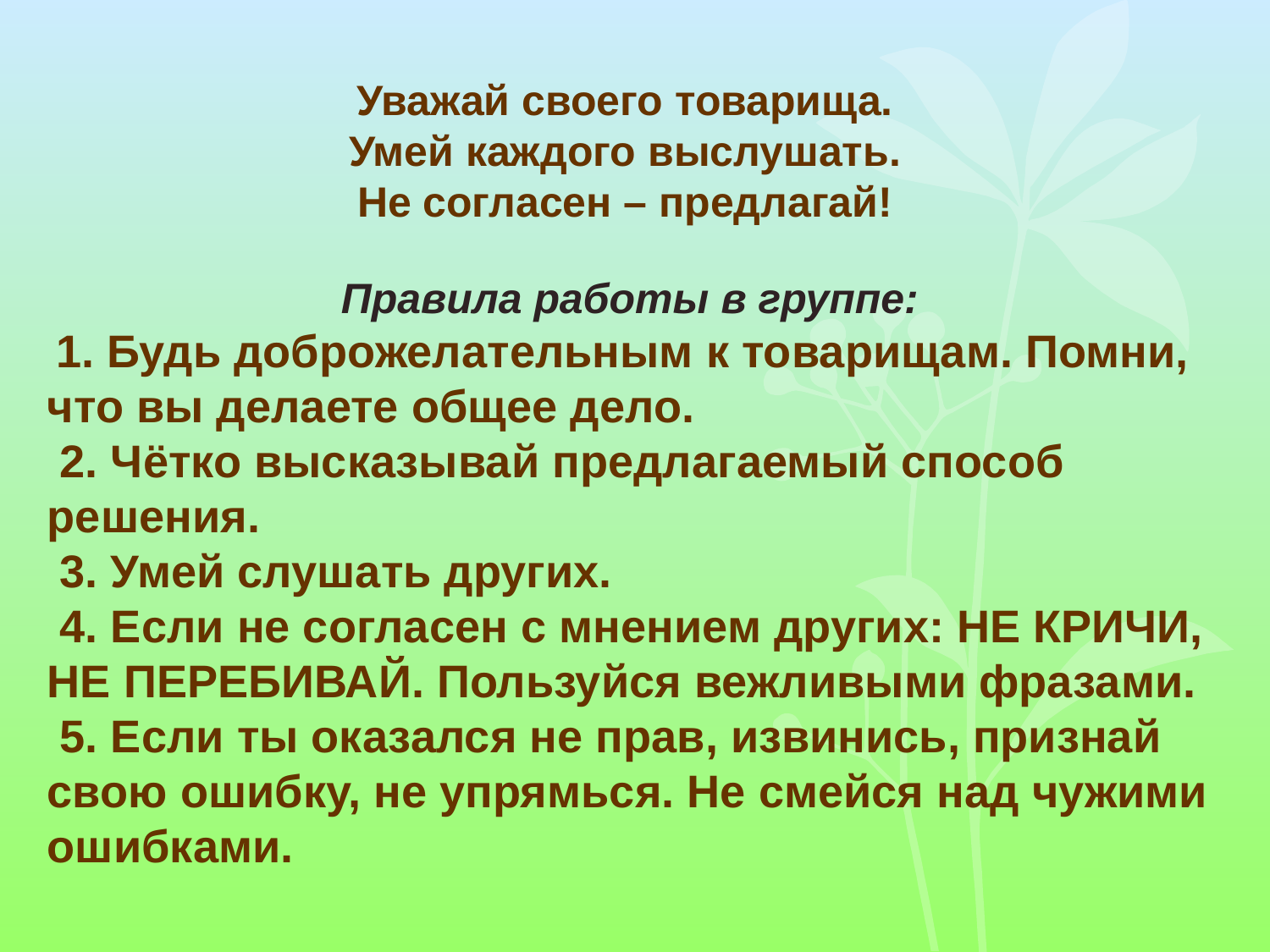

Уважай своего товарища.
Умей каждого выслушать.
Не согласен – предлагай!
Правила работы в группе:
 1. Будь доброжелательным к товарищам. Помни, что вы делаете общее дело.
 2. Чётко высказывай предлагаемый способ решения.
 3. Умей слушать других.
 4. Если не согласен с мнением других: НЕ КРИЧИ, НЕ ПЕРЕБИВАЙ. Пользуйся вежливыми фразами.
 5. Если ты оказался не прав, извинись, признай свою ошибку, не упрямься. Не смейся над чужими ошибками.